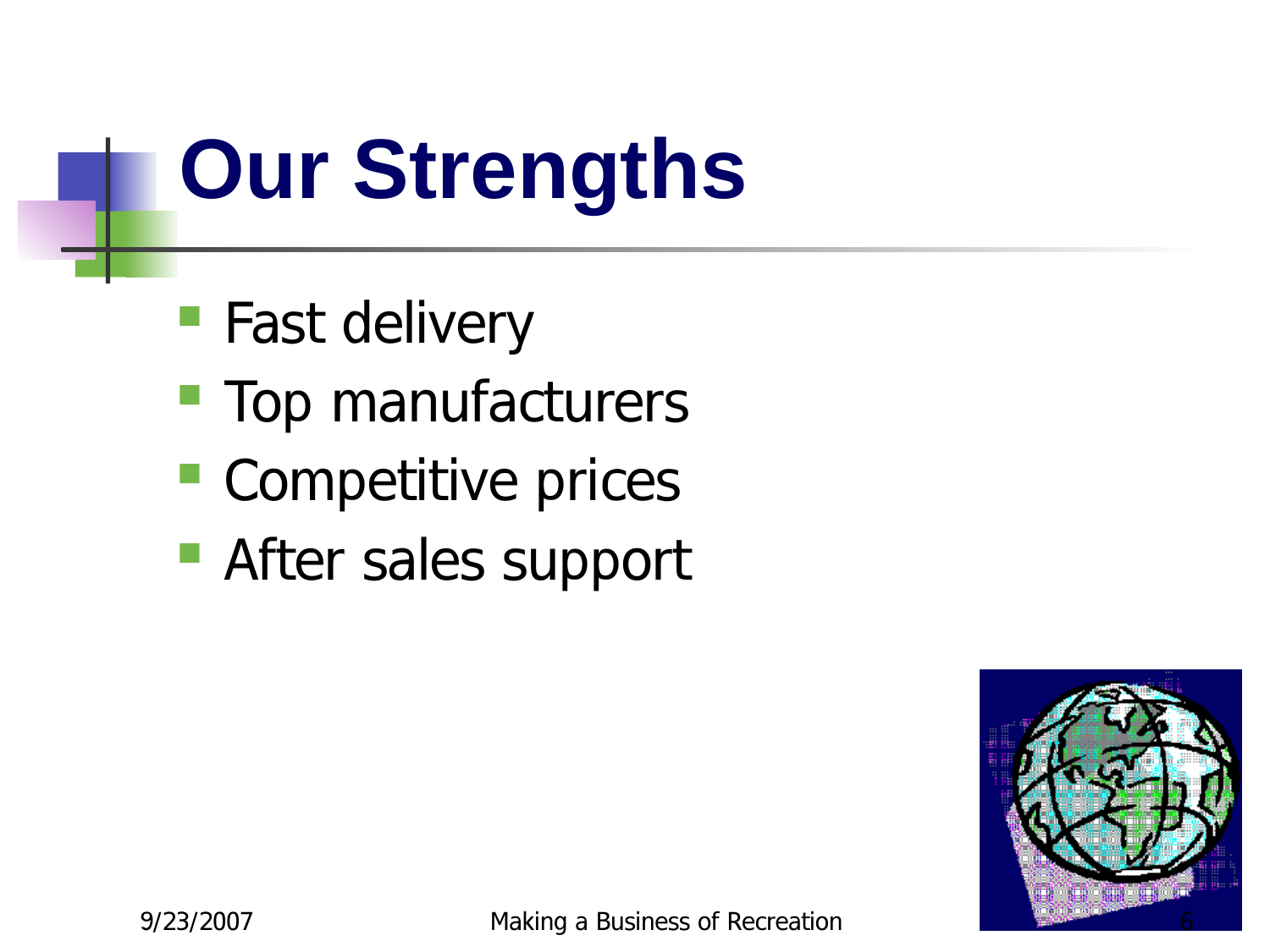

# Our Strengths
Fast delivery
Top manufacturers
Competitive prices
After sales support

9/23/2007
Making a Business of Recreation
6